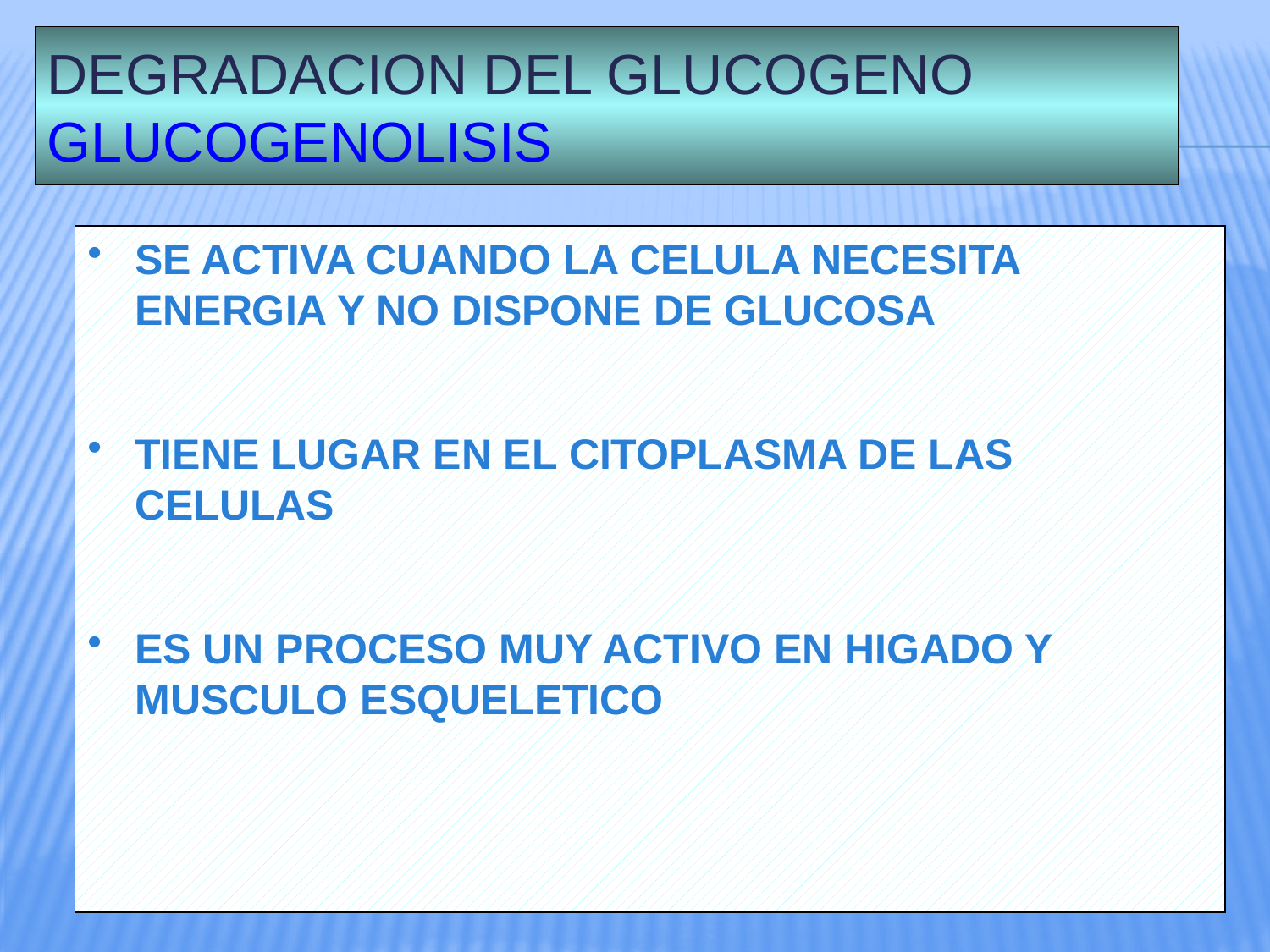

# DEGRADACION DEL GLUCOGENO GLUCOGENOLISIS

SE ACTIVA CUANDO LA CELULA NECESITA ENERGIA Y NO DISPONE DE GLUCOSA

TIENE LUGAR EN EL CITOPLASMA DE LAS CELULAS

ES UN PROCESO MUY ACTIVO EN HIGADO Y MUSCULO ESQUELETICO